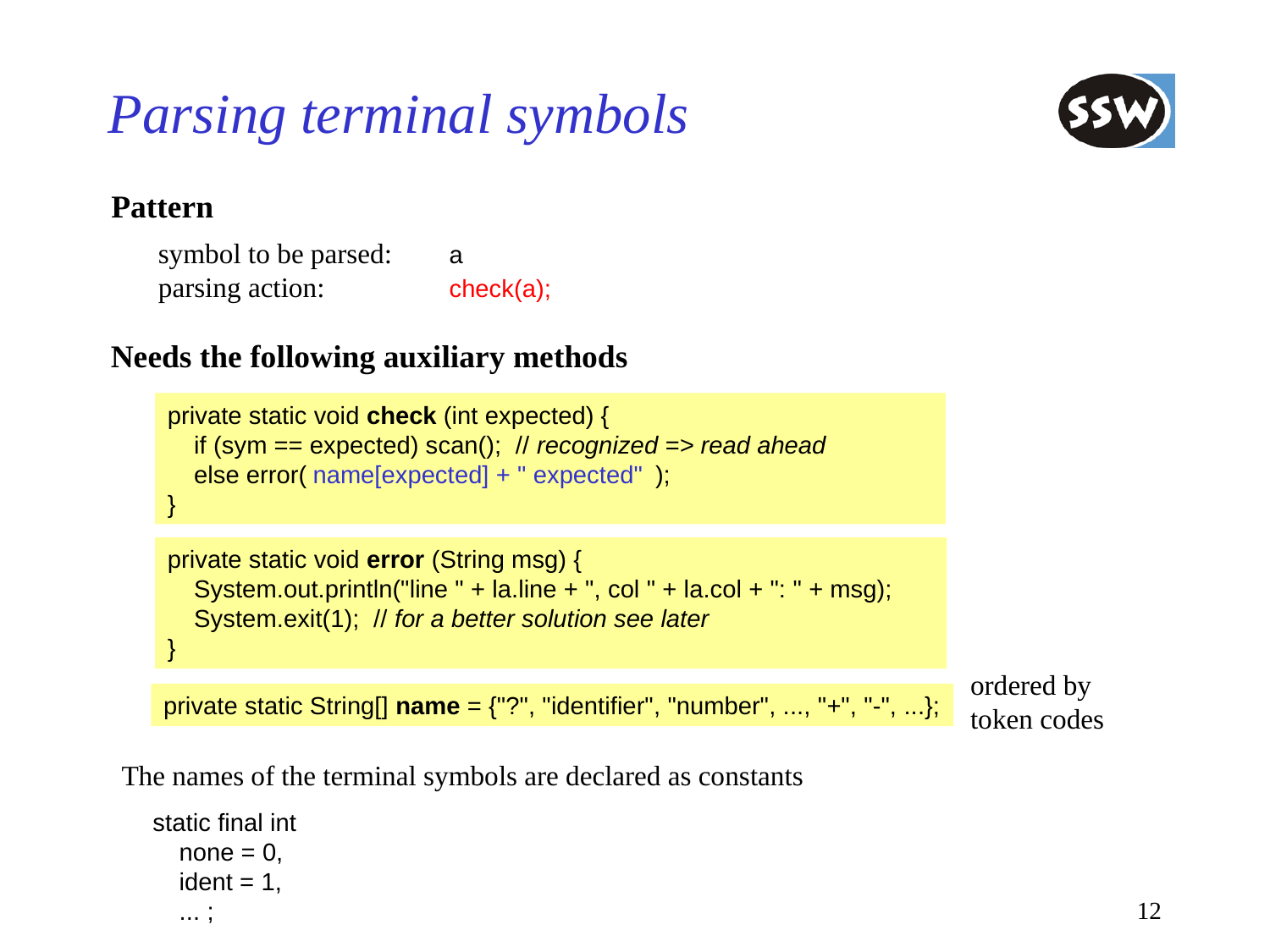

# Parsing terminal symbols
Pattern
symbol to be parsed:	a
parsing action:	check(a);
Needs the following auxiliary methods
private static void check (int expected) {
	if (sym == expected) scan();  // recognized => read ahead
	else error(                                                  );
}
private static void error (String msg) {
	System.out.println("line " + la.line + ", col " + la.col + ": " + msg);
	System.exit(1);  // for a better solution see later
}
name[expected] + " expected"
ordered by
token codes
private static String[] name = {"?", "identifier", "number", ..., "+", "-", ...};
The names of the terminal symbols are declared as constants
static final int
	none = 0,
	ident = 1,
	... ;
12